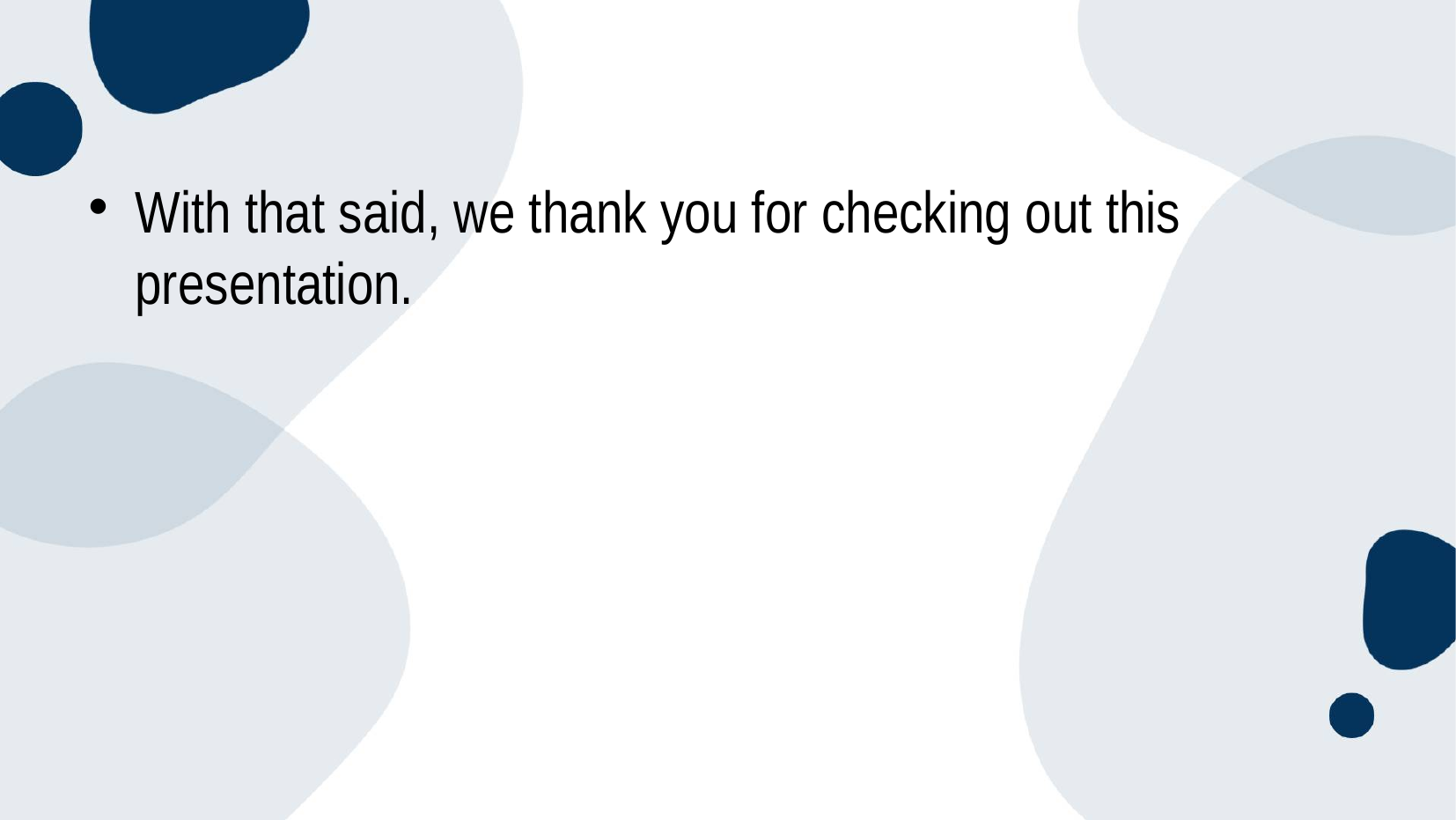

#
With that said, we thank you for checking out this presentation.